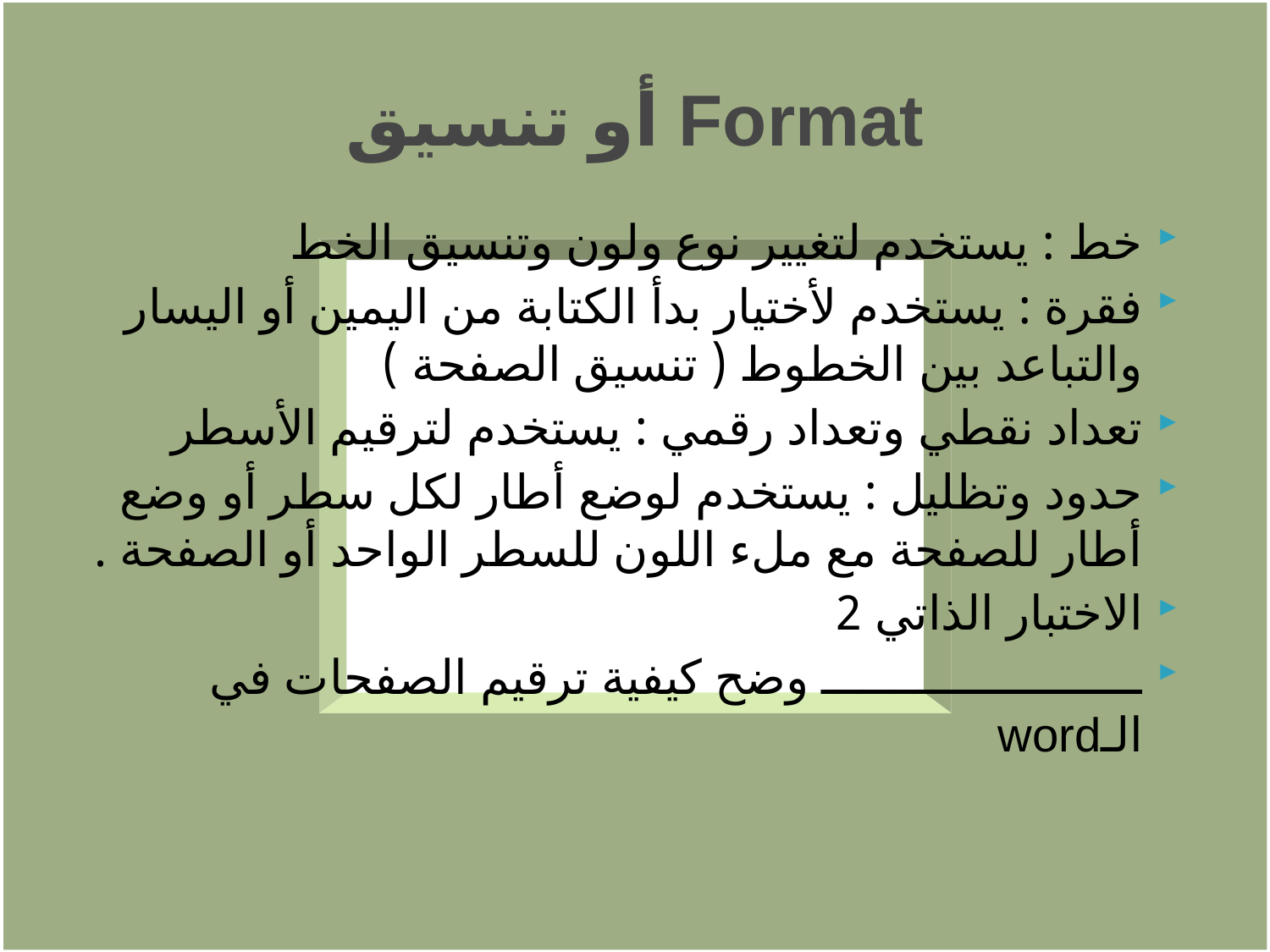

# Format أو تنسيق
خط : يستخدم لتغيير نوع ولون وتنسيق الخط
فقرة : يستخدم لأختيار بدأ الكتابة من اليمين أو اليسار والتباعد بين الخطوط ( تنسيق الصفحة )
تعداد نقطي وتعداد رقمي : يستخدم لترقيم الأسطر
حدود وتظليل : يستخدم لوضع أطار لكل سطر أو وضع أطار للصفحة مع ملء اللون للسطر الواحد أو الصفحة .
الاختبار الذاتي 2
ـــــــــــــــــــــــ وضح كيفية ترقيم الصفحات في الـword